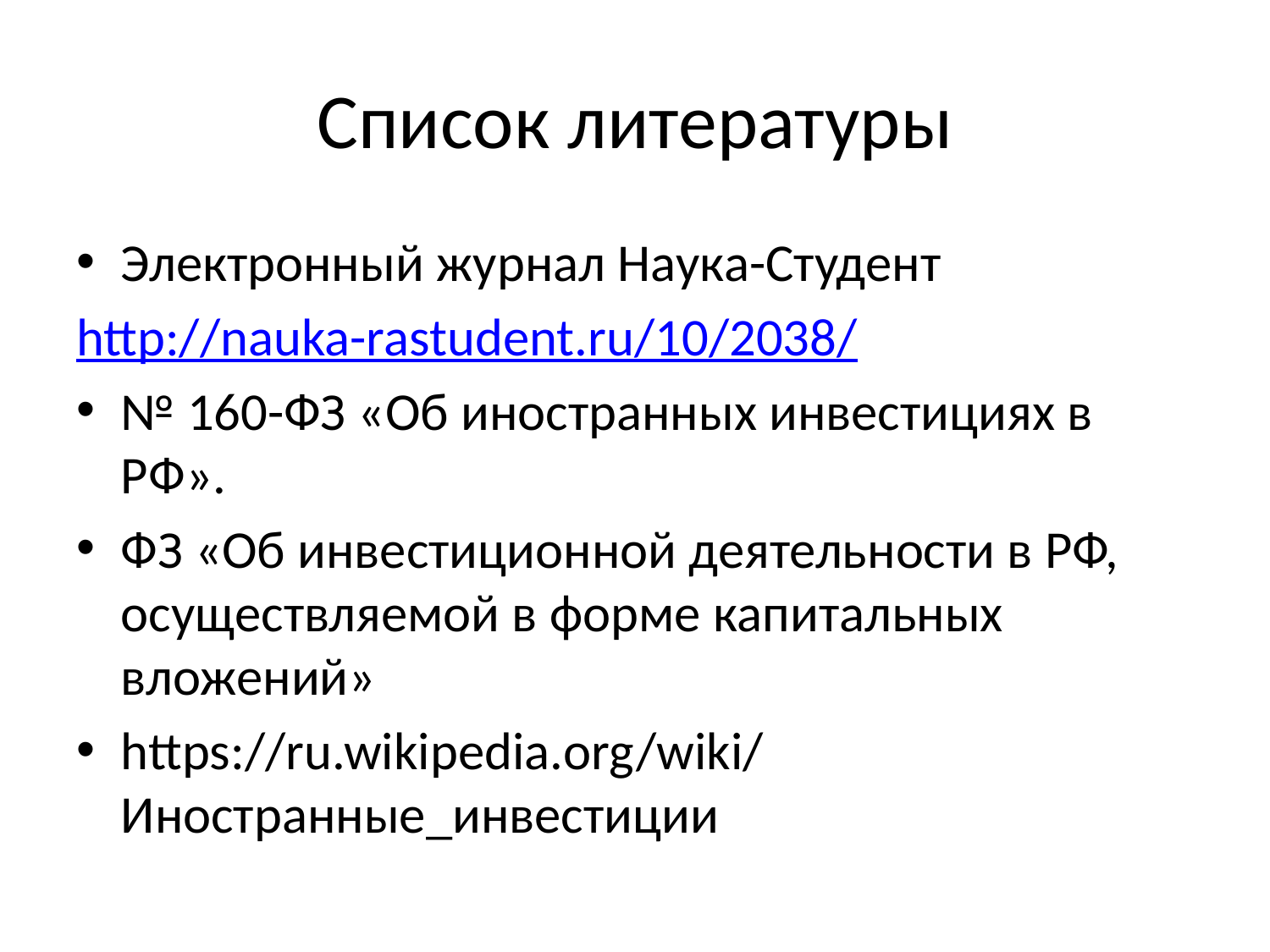

# Список литературы
Электронный журнал Наука-Студент
http://nauka-rastudent.ru/10/2038/
№ 160-ФЗ «Об иностранных инвестициях в РФ».
ФЗ «Об инвестиционной деятельности в РФ, осуществляемой в форме капитальных вложений»
https://ru.wikipedia.org/wiki/Иностранные_инвестиции